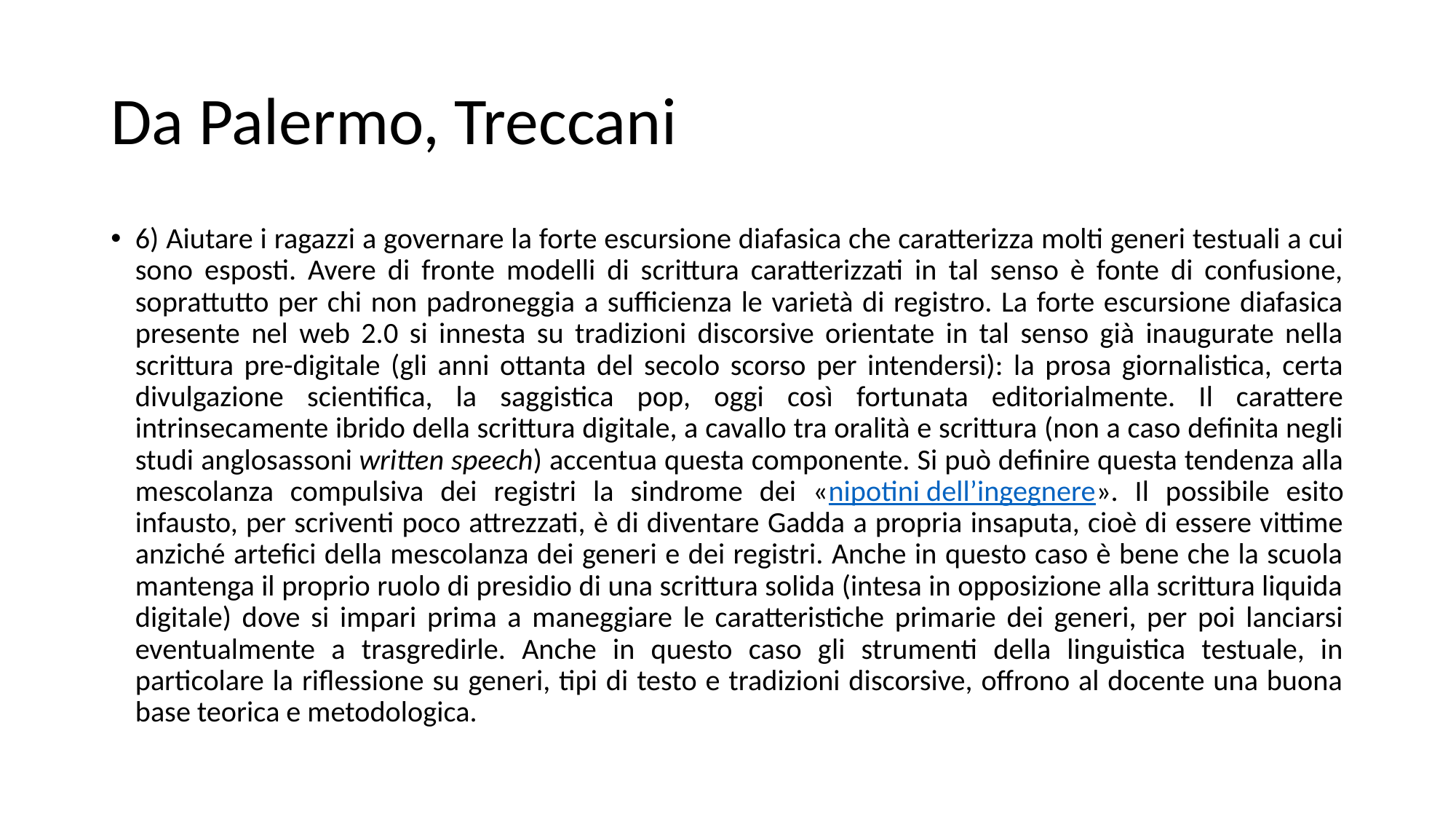

# Da Palermo, Treccani
6) Aiutare i ragazzi a governare la forte escursione diafasica che caratterizza molti generi testuali a cui sono esposti. Avere di fronte modelli di scrittura caratterizzati in tal senso è fonte di confusione, soprattutto per chi non padroneggia a sufficienza le varietà di registro. La forte escursione diafasica presente nel web 2.0 si innesta su tradizioni discorsive orientate in tal senso già inaugurate nella scrittura pre-digitale (gli anni ottanta del secolo scorso per intendersi): la prosa giornalistica, certa divulgazione scientifica, la saggistica pop, oggi così fortunata editorialmente. Il carattere intrinsecamente ibrido della scrittura digitale, a cavallo tra oralità e scrittura (non a caso definita negli studi anglosassoni written speech) accentua questa componente. Si può definire questa tendenza alla mescolanza compulsiva dei registri la sindrome dei «nipotini dell’ingegnere». Il possibile esito infausto, per scriventi poco attrezzati, è di diventare Gadda a propria insaputa, cioè di essere vittime anziché artefici della mescolanza dei generi e dei registri. Anche in questo caso è bene che la scuola mantenga il proprio ruolo di presidio di una scrittura solida (intesa in opposizione alla scrittura liquida digitale) dove si impari prima a maneggiare le caratteristiche primarie dei generi, per poi lanciarsi eventualmente a trasgredirle. Anche in questo caso gli strumenti della linguistica testuale, in particolare la riflessione su generi, tipi di testo e tradizioni discorsive, offrono al docente una buona base teorica e metodologica.